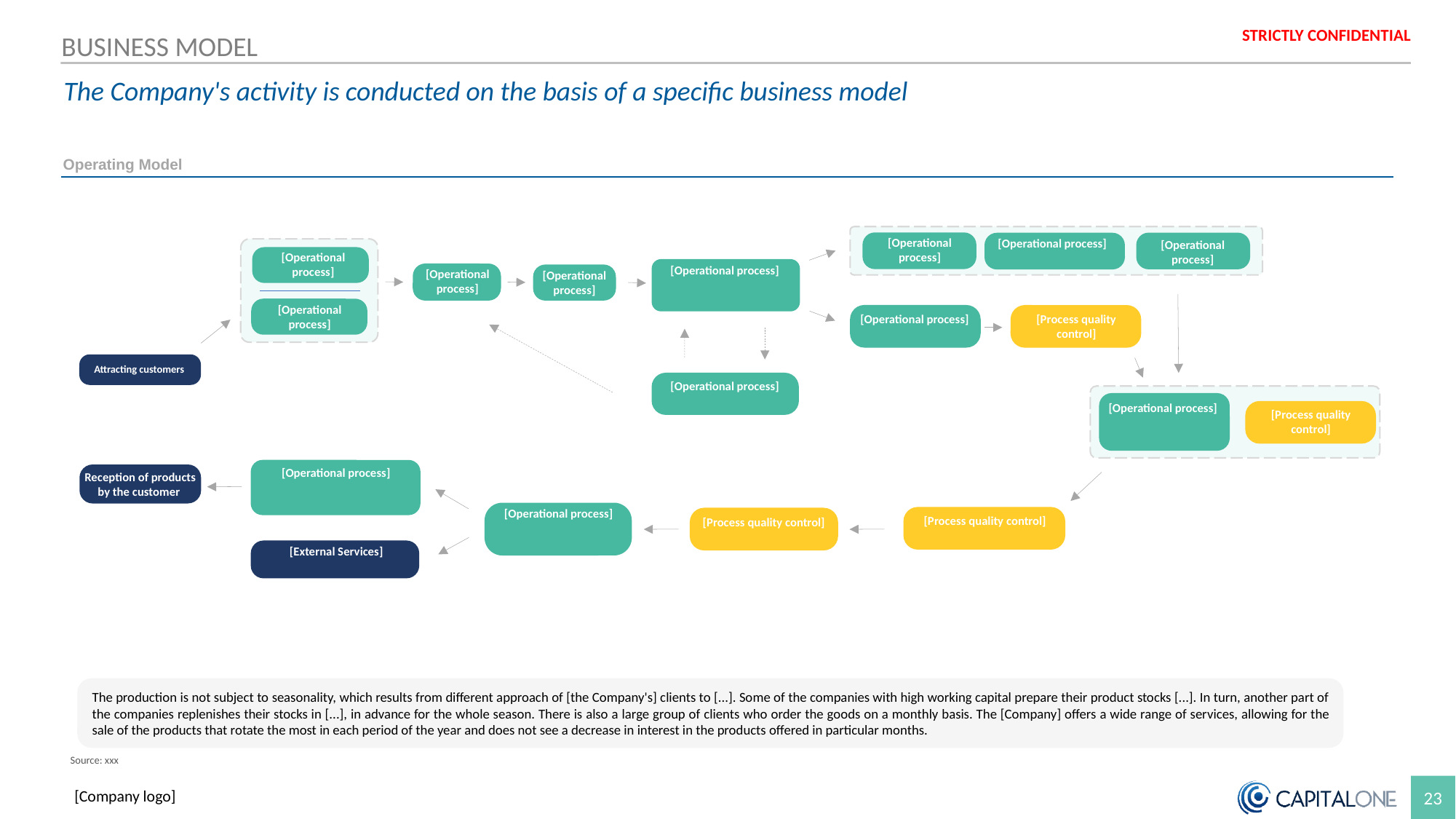

BUSINESS MODEL
The Company's activity is conducted on the basis of a specific business model
Operating Model

[Operational process]

[Operational process]

[Operational process]

[Operational process]

[Operational process]

[Operational process]

[Operational process]

[Operational process]

[Process quality control]
[Operational process]

Attracting customers

[Operational process]

[Operational process]

[Process quality control]
[Operational process]

Reception of products by the customer
[Operational process]

[Process quality control]
[Process quality control]
[External Services]

The production is not subject to seasonality, which results from different approach of [the Company's] clients to [...]. Some of the companies with high working capital prepare their product stocks [...]. In turn, another part of the companies replenishes their stocks in [...], in advance for the whole season. There is also a large group of clients who order the goods on a monthly basis. The [Company] offers a wide range of services, allowing for the sale of the products that rotate the most in each period of the year and does not see a decrease in interest in the products offered in particular months.
Source: xxx